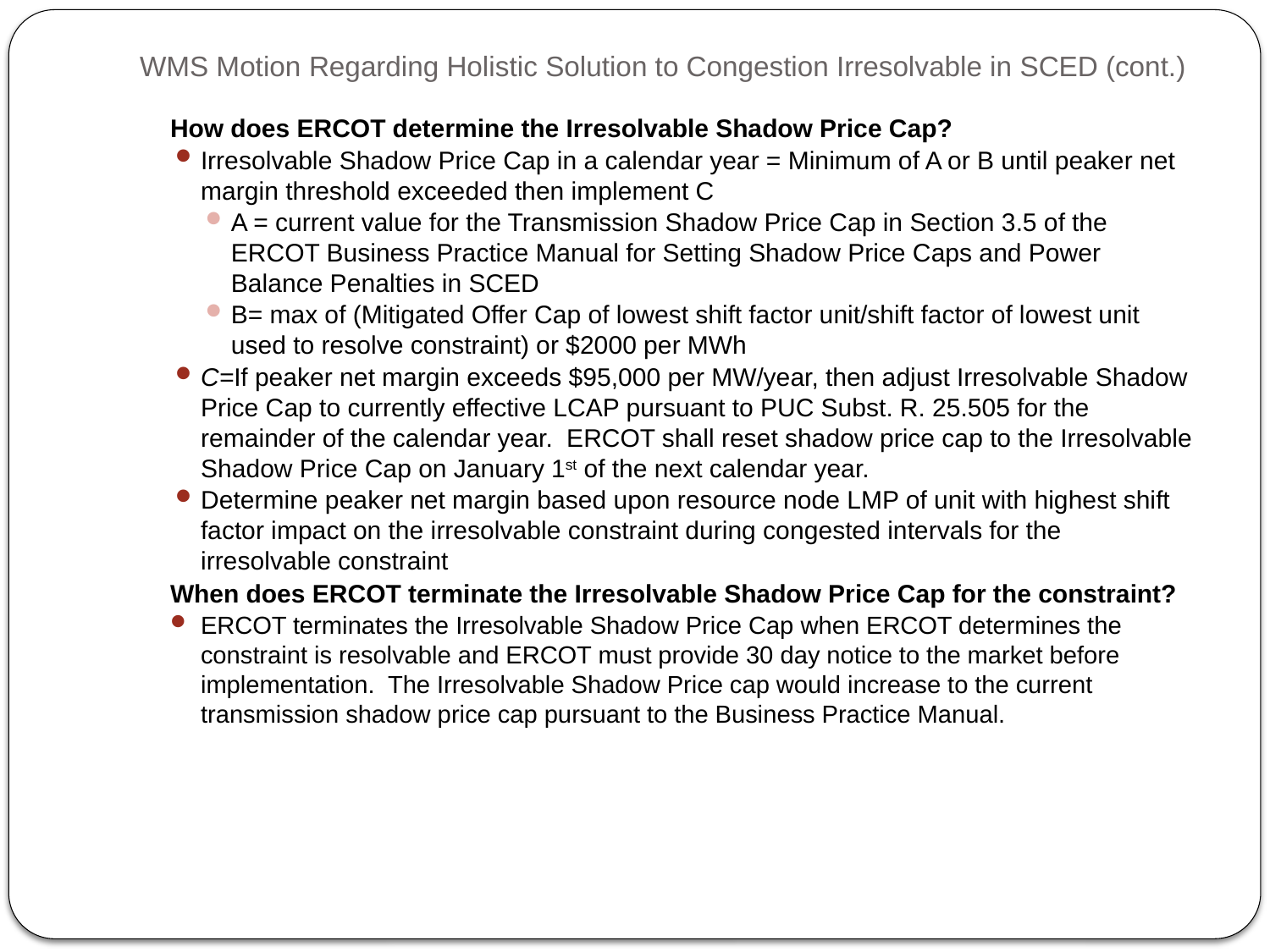

# WMS Motion Regarding Holistic Solution to Congestion Irresolvable in SCED (cont.)
	How does ERCOT determine the Irresolvable Shadow Price Cap?
Irresolvable Shadow Price Cap in a calendar year = Minimum of A or B until peaker net margin threshold exceeded then implement C
A = current value for the Transmission Shadow Price Cap in Section 3.5 of the ERCOT Business Practice Manual for Setting Shadow Price Caps and Power Balance Penalties in SCED
B= max of (Mitigated Offer Cap of lowest shift factor unit/shift factor of lowest unit used to resolve constraint) or $2000 per MWh
C=If peaker net margin exceeds $95,000 per MW/year, then adjust Irresolvable Shadow Price Cap to currently effective LCAP pursuant to PUC Subst. R. 25.505 for the remainder of the calendar year.  ERCOT shall reset shadow price cap to the Irresolvable Shadow Price Cap on January 1st of the next calendar year.
Determine peaker net margin based upon resource node LMP of unit with highest shift factor impact on the irresolvable constraint during congested intervals for the irresolvable constraint
	When does ERCOT terminate the Irresolvable Shadow Price Cap for the constraint?
ERCOT terminates the Irresolvable Shadow Price Cap when ERCOT determines the constraint is resolvable and ERCOT must provide 30 day notice to the market before implementation.  The Irresolvable Shadow Price cap would increase to the current transmission shadow price cap pursuant to the Business Practice Manual.